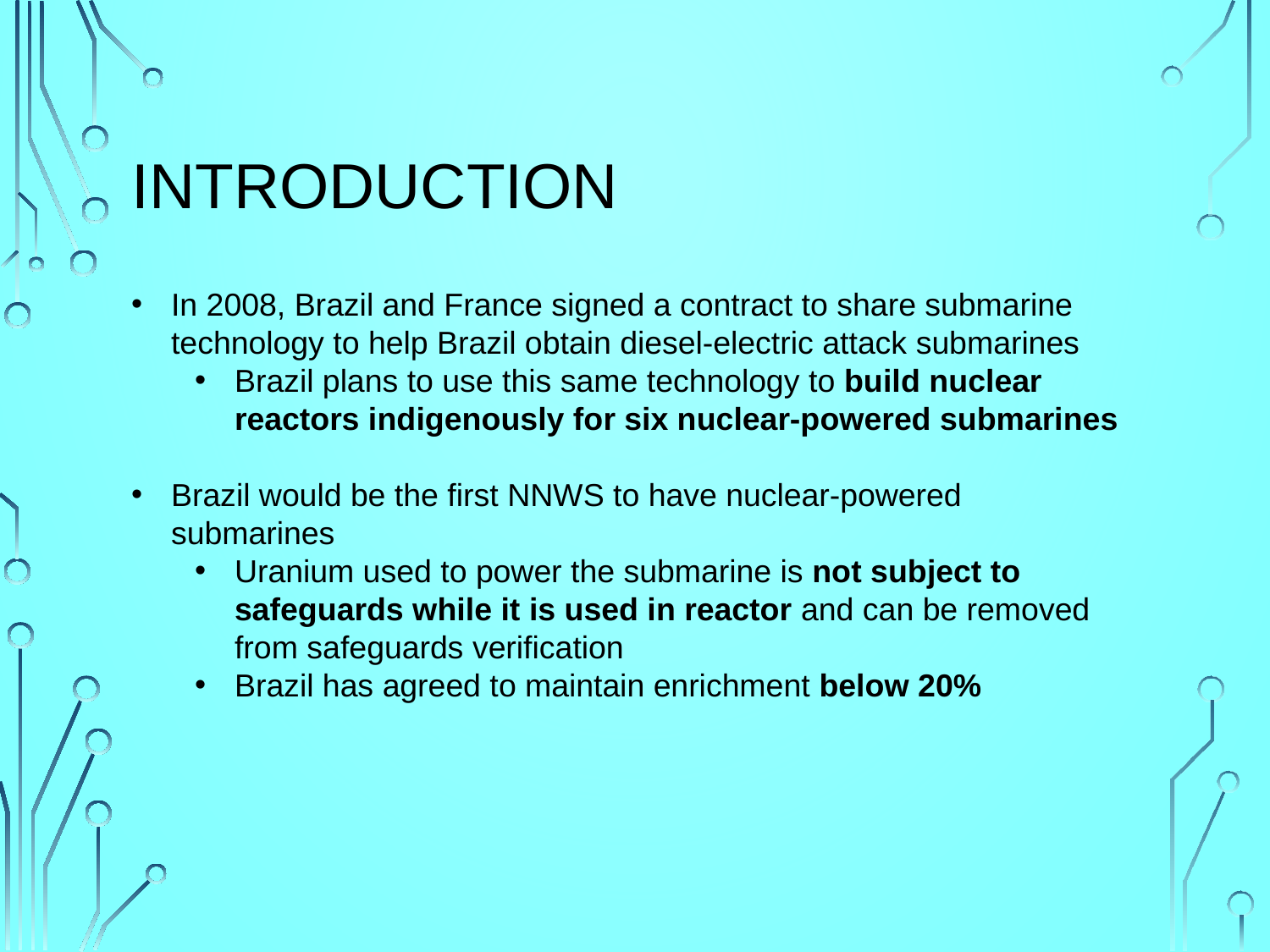

# introduction

In 2008, Brazil and France signed a contract to share submarine technology to help Brazil obtain diesel-electric attack submarines
Brazil plans to use this same technology to build nuclear reactors indigenously for six nuclear-powered submarines

Brazil would be the first NNWS to have nuclear-powered submarines
Uranium used to power the submarine is not subject to safeguards while it is used in reactor and can be removed from safeguards verification
Brazil has agreed to maintain enrichment below 20%